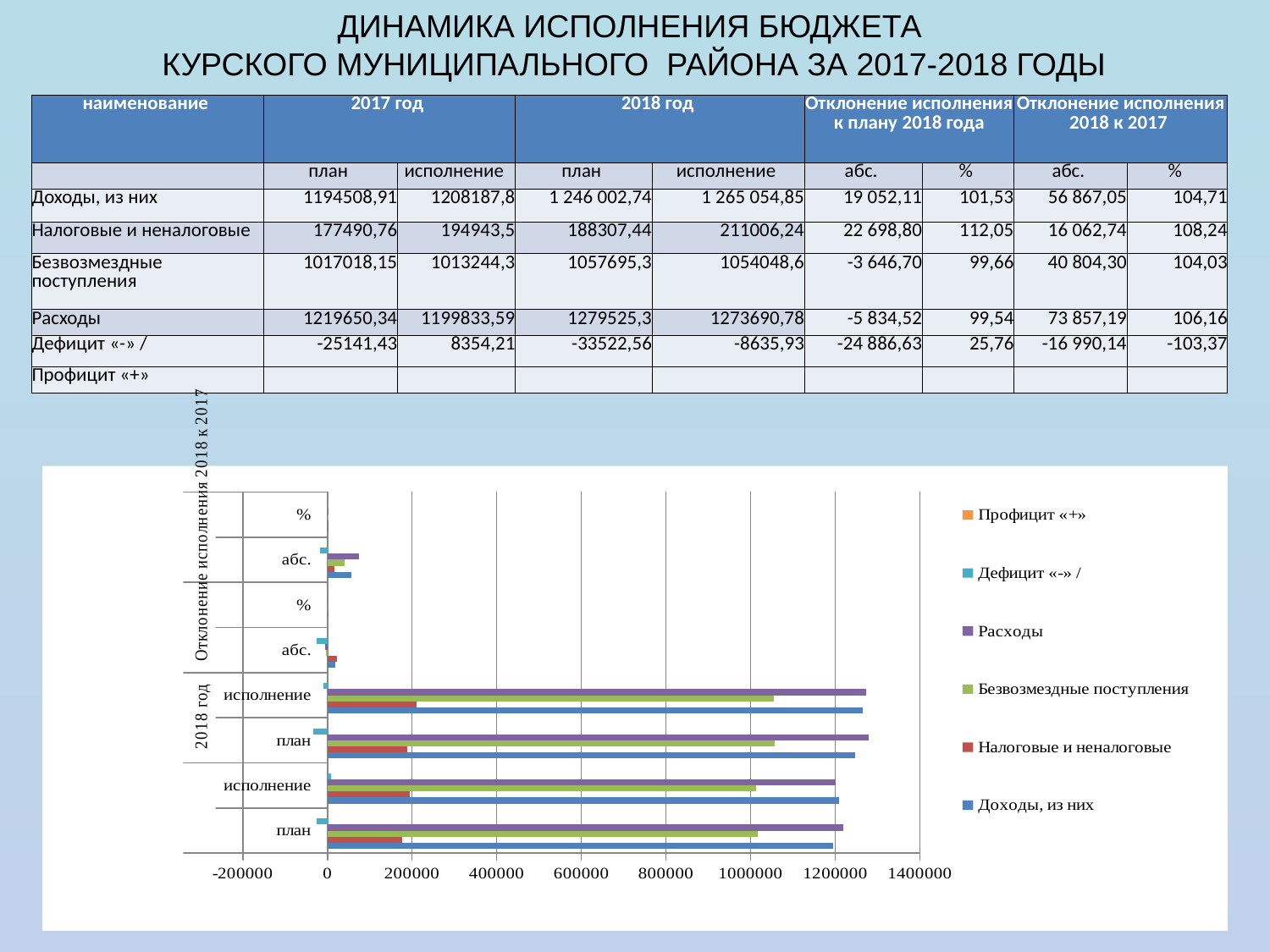

ДИНАМИКА ИСПОЛНЕНИЯ БЮДЖЕТА
 КУРСКОГО МУНИЦИПАЛЬНОГО  РАЙОНА ЗА 2017-2018 ГОДЫ
| наименование | 2017 год |  | 2018 год |  | Отклонение исполнения к плану 2018 года |  | Отклонение исполнения 2018 к 2017 |  |
| --- | --- | --- | --- | --- | --- | --- | --- | --- |
|  | план | исполнение | план | исполнение | абс. | % | абс. | % |
| Доходы, из них | 1194508,91 | 1208187,8 | 1 246 002,74 | 1 265 054,85 | 19 052,11 | 101,53 | 56 867,05 | 104,71 |
| Налоговые и неналоговые | 177490,76 | 194943,5 | 188307,44 | 211006,24 | 22 698,80 | 112,05 | 16 062,74 | 108,24 |
| Безвозмездные поступления | 1017018,15 | 1013244,3 | 1057695,3 | 1054048,6 | -3 646,70 | 99,66 | 40 804,30 | 104,03 |
| Расходы | 1219650,34 | 1199833,59 | 1279525,3 | 1273690,78 | -5 834,52 | 99,54 | 73 857,19 | 106,16 |
| Дефицит «-» / | -25141,43 | 8354,21 | -33522,56 | -8635,93 | -24 886,63 | 25,76 | -16 990,14 | -103,37 |
| Профицит «+» |  |  |  |  |  |  |  |  |

### Chart

| Category | Доходы, из них  | Налоговые и неналоговые  | Безвозмездные поступления  | Расходы  | Дефицит «-» / | Профицит «+»  |
|---|---|---|---|---|---|---|
| план  | 1194508.91 | 177490.76 | 1017018.15 | 1219650.34 | -25141.43 | None |
| исполнение  | 1208187.8 | 194943.5 | 1013244.3 | 1199833.59 | 8354.209999999995 | None |
| план  | 1246002.74 | 188307.44 | 1057695.3 | 1279525.3 | -33522.560000000005 | None |
| исполнение  | 1265054.85 | 211006.24000000005 | 1054048.6 | 1273690.78 | -8635.93 | None |
| абс.  | 19052.110000000095 | 22698.79999999998 | -3646.6999999999534 | -5834.52000000002 | -24886.629999999994 | None |
| %  | 101.52905843529688 | 112.05411745813123 | 99.65522206631722 | 99.5440090164688 | 25.761546850837156 | None |
| абс.  | 56867.05000000005 | 16062.73999999999 | 40804.30000000005 | 73857.18999999997 | -16990.14 | None |
| %  | 104.70680551483801 | 108.2396899614504 | 104.0270939594726 | 106.1556194638625 | -103.3721919846401 | None |